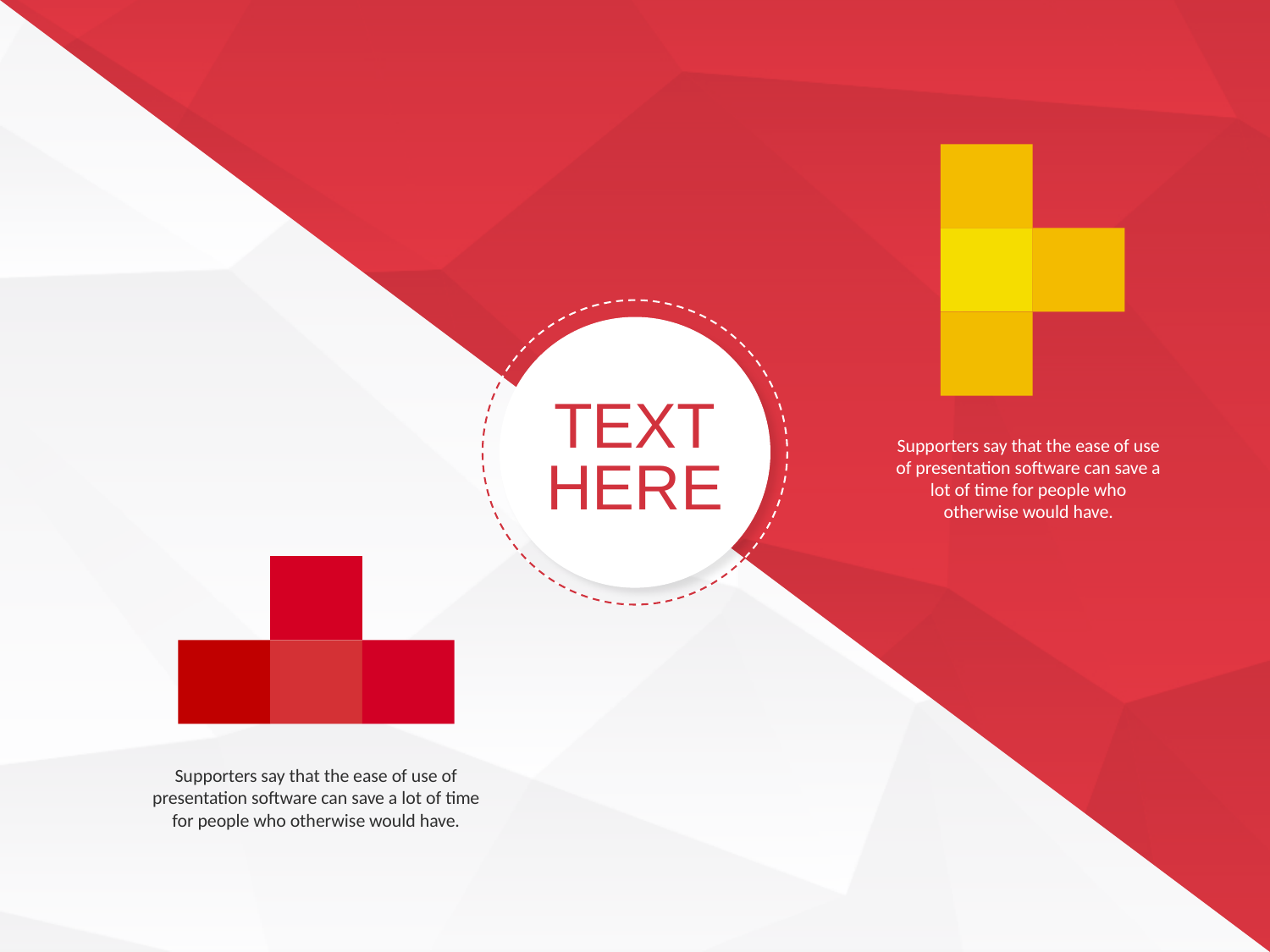

TEXT
Supporters say that the ease of use of presentation software can save a lot of time for people who otherwise would have.
HERE

Supporters say that the ease of use of presentation software can save a lot of time for people who otherwise would have.